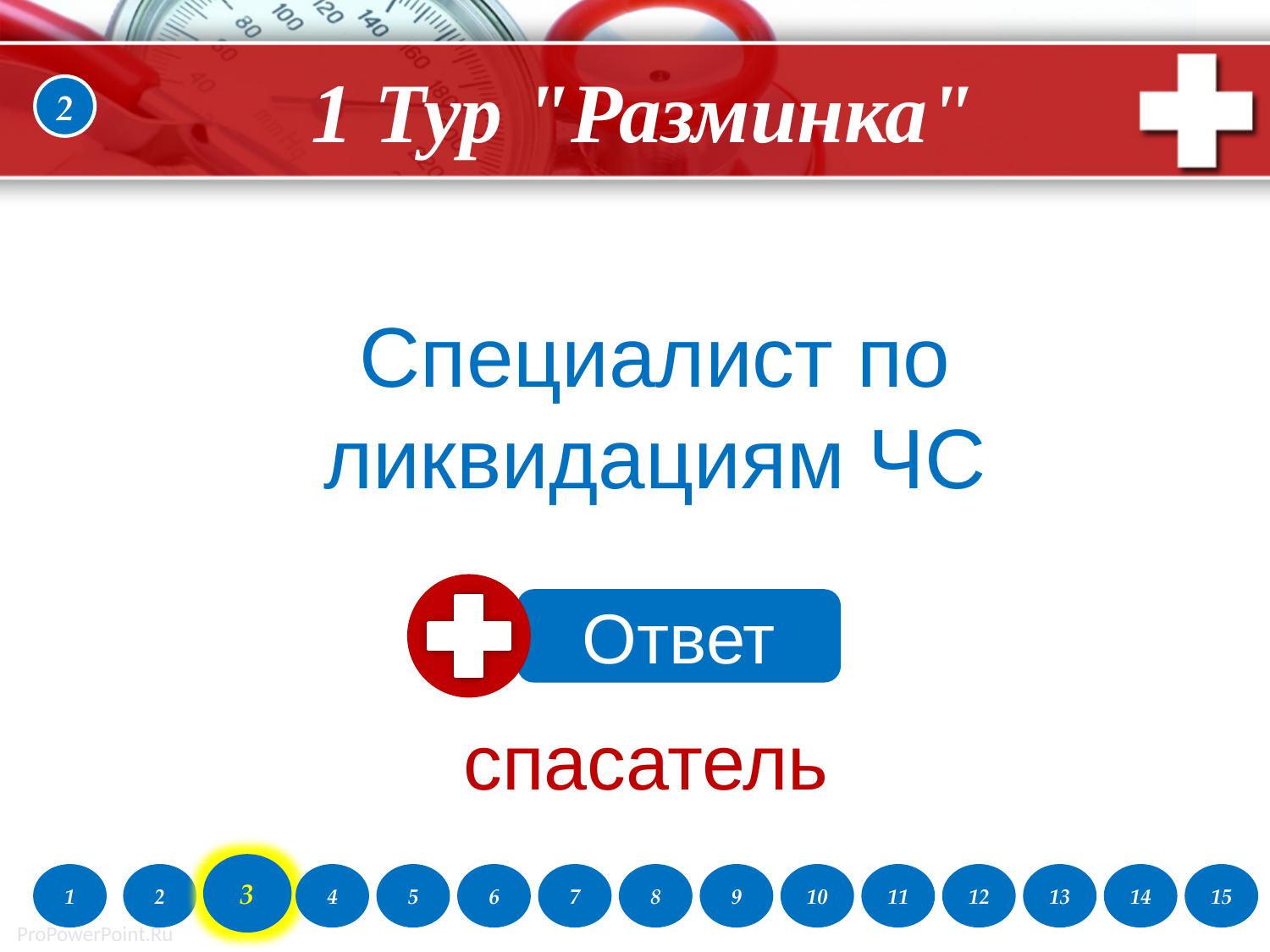

1 Тур "Разминка"
2
Специалист по ликвидациям ЧС

Ответ
спасатель
3
1
2
4
5
6
7
8
9
10
11
12
13
14
15